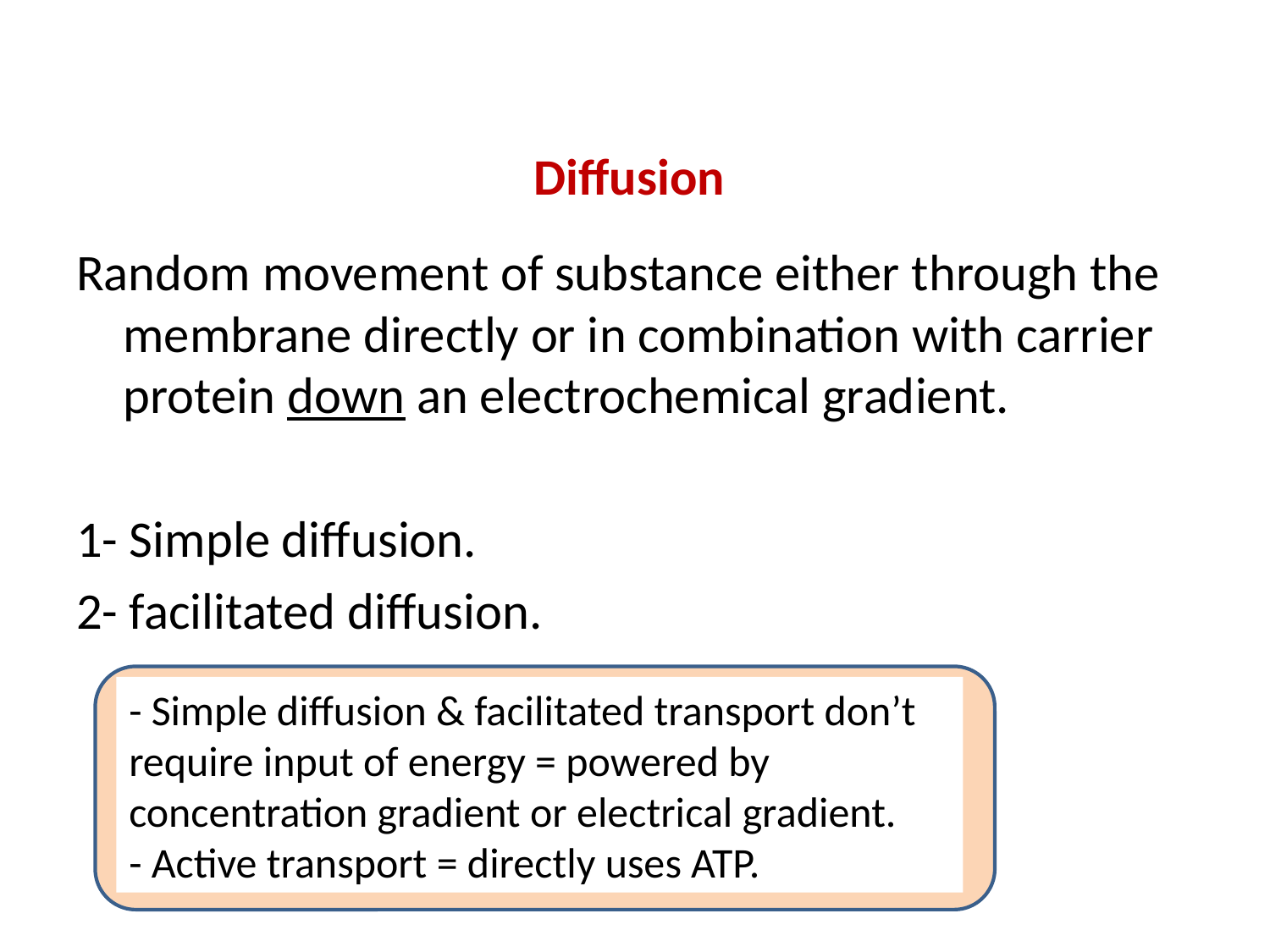

# Diffusion
Random movement of substance either through the membrane directly or in combination with carrier protein down an electrochemical gradient.

1- Simple diffusion.
2- facilitated diffusion.

- Simple diffusion & facilitated transport don’t
require input of energy = powered by
concentration gradient or electrical gradient.
- Active transport = directly uses ATP.